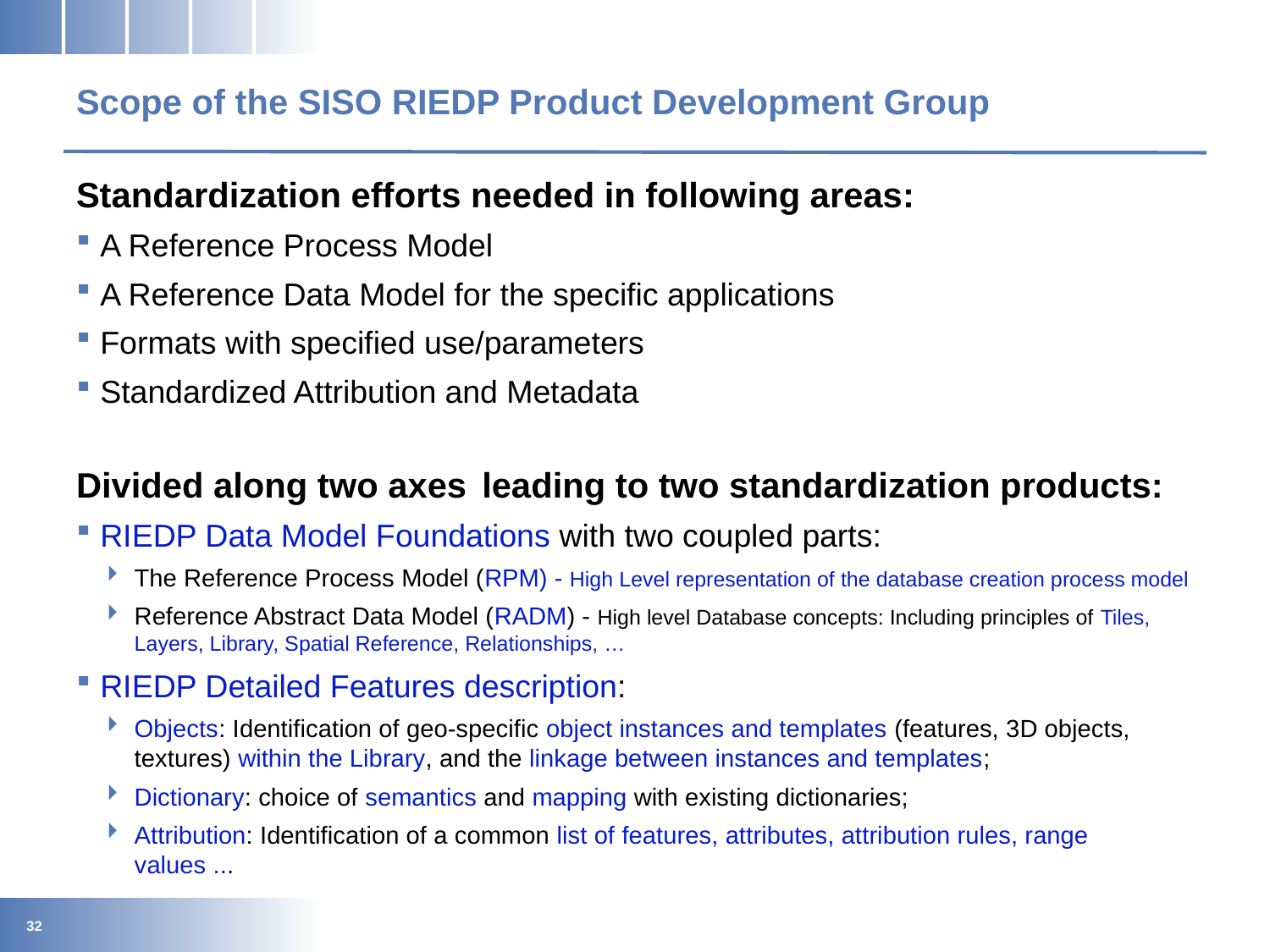

# Scope of the SISO RIEDP Product Development Group
Standardization efforts needed in following areas:
A Reference Process Model
A Reference Data Model for the specific applications
Formats with specified use/parameters
Standardized Attribution and Metadata
Divided along two axes  leading to two standardization products:
RIEDP Data Model Foundations with two coupled parts:
The Reference Process Model (RPM) - High Level representation of the database creation process model
Reference Abstract Data Model (RADM) - High level Database concepts: Including principles of Tiles, Layers, Library, Spatial Reference, Relationships, …
RIEDP Detailed Features description:
Objects: Identification of geo-specific object instances and templates (features, 3D objects, textures) within the Library, and the linkage between instances and templates;
Dictionary: choice of semantics and mapping with existing dictionaries;
Attribution: Identification of a common list of features, attributes, attribution rules, range values ...
32